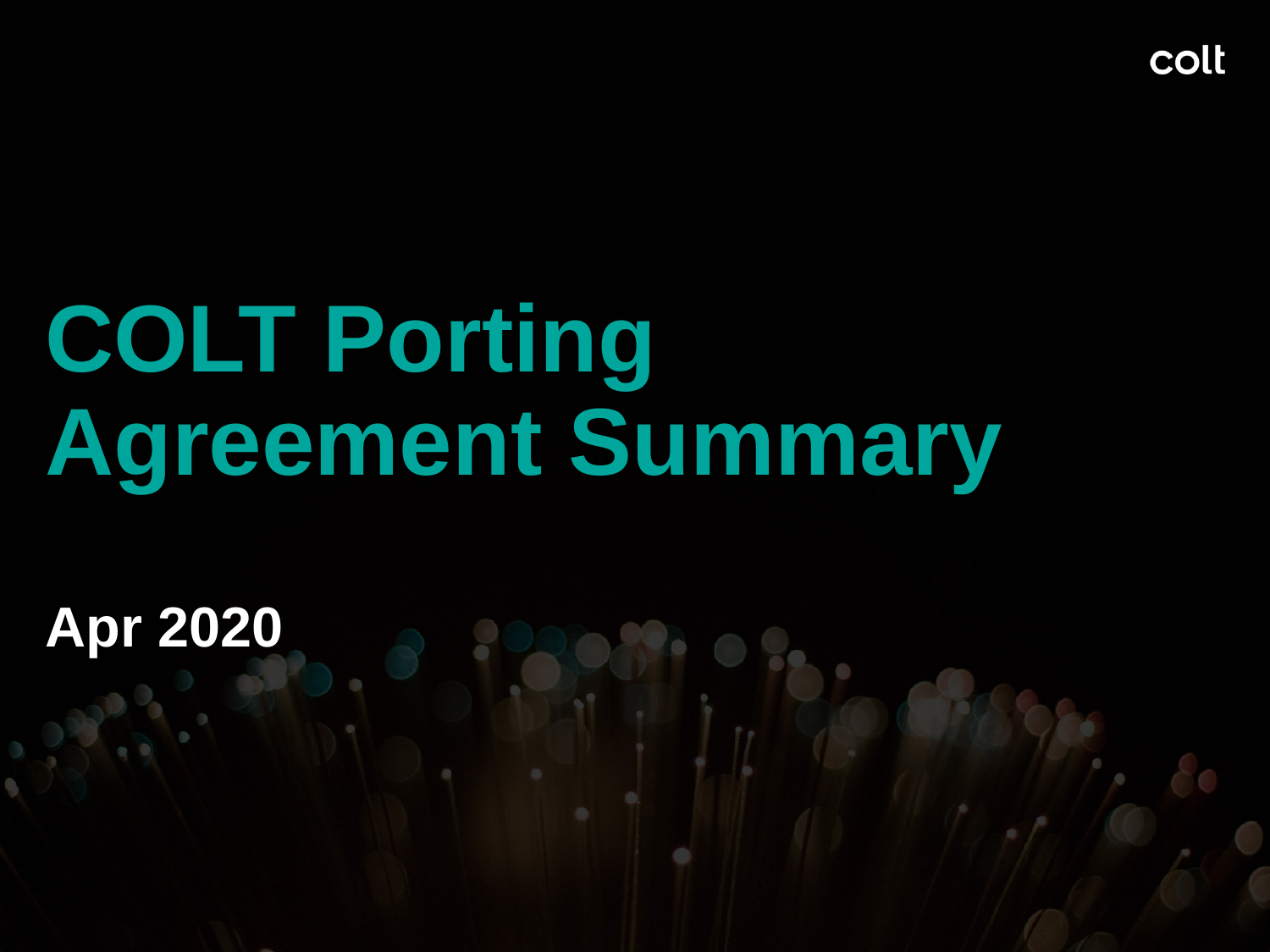

# COLT Porting Agreement Summary Apr 2020